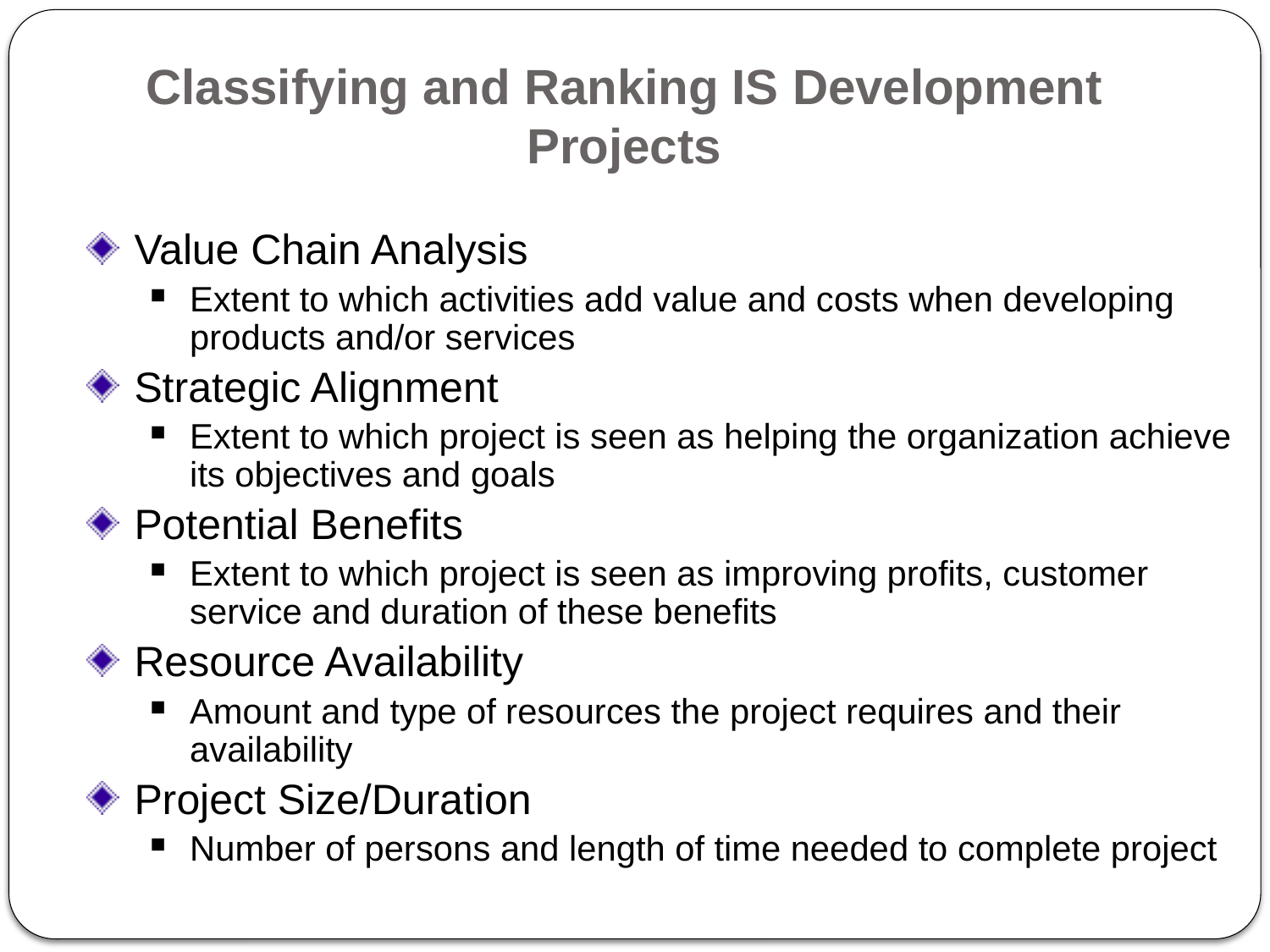

Classifying and Ranking IS Development Projects
Value Chain Analysis
Extent to which activities add value and costs when developing products and/or services
Strategic Alignment
Extent to which project is seen as helping the organization achieve its objectives and goals
Potential Benefits
Extent to which project is seen as improving profits, customer service and duration of these benefits
Resource Availability
Amount and type of resources the project requires and their availability
Project Size/Duration
Number of persons and length of time needed to complete project